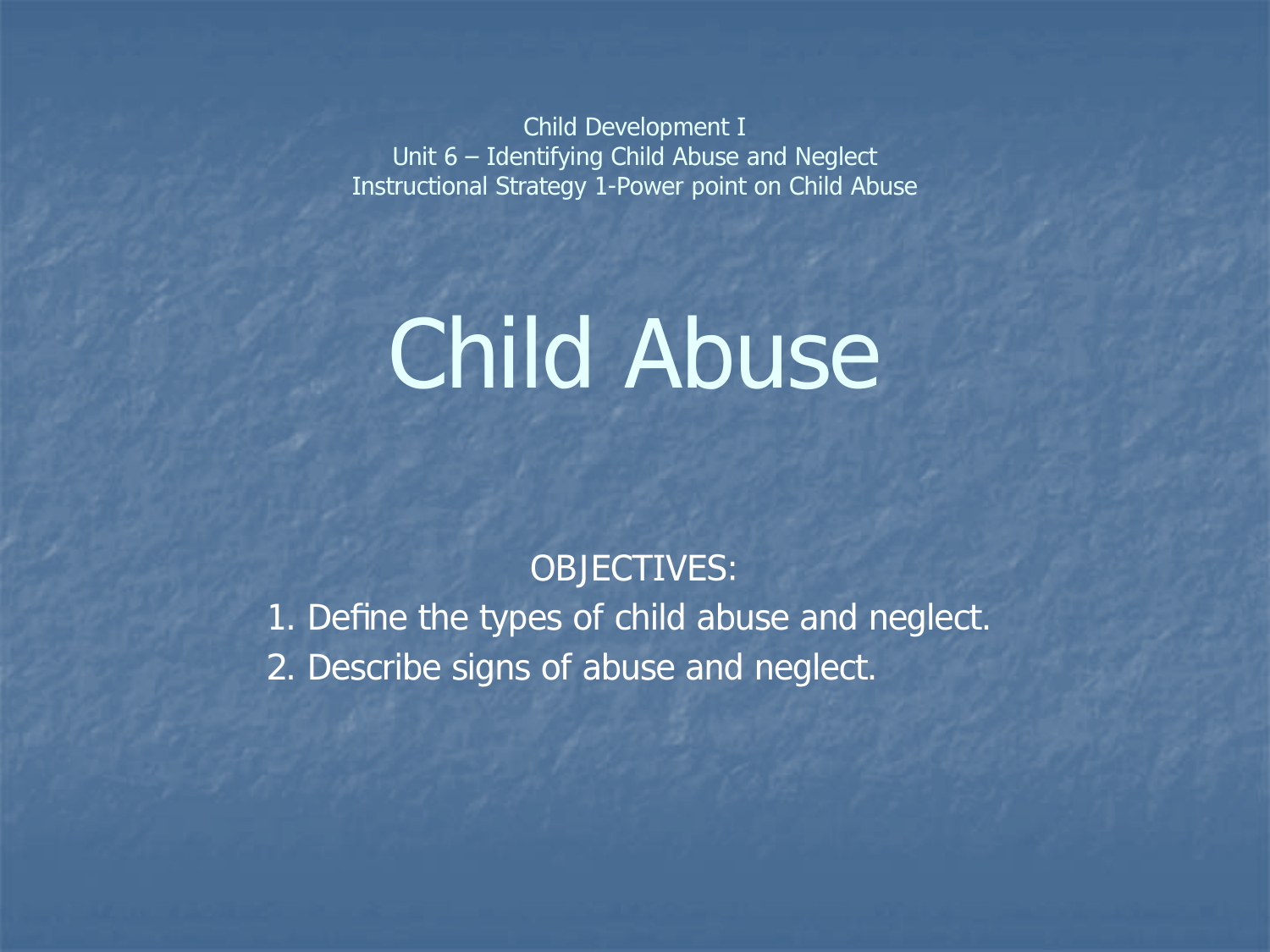

# Child Development I Unit 6 – Identifying Child Abuse and Neglect Instructional Strategy 1-Power point on Child Abuse Child Abuse
OBJECTIVES:
1. Define the types of child abuse and neglect.
2. Describe signs of abuse and neglect.